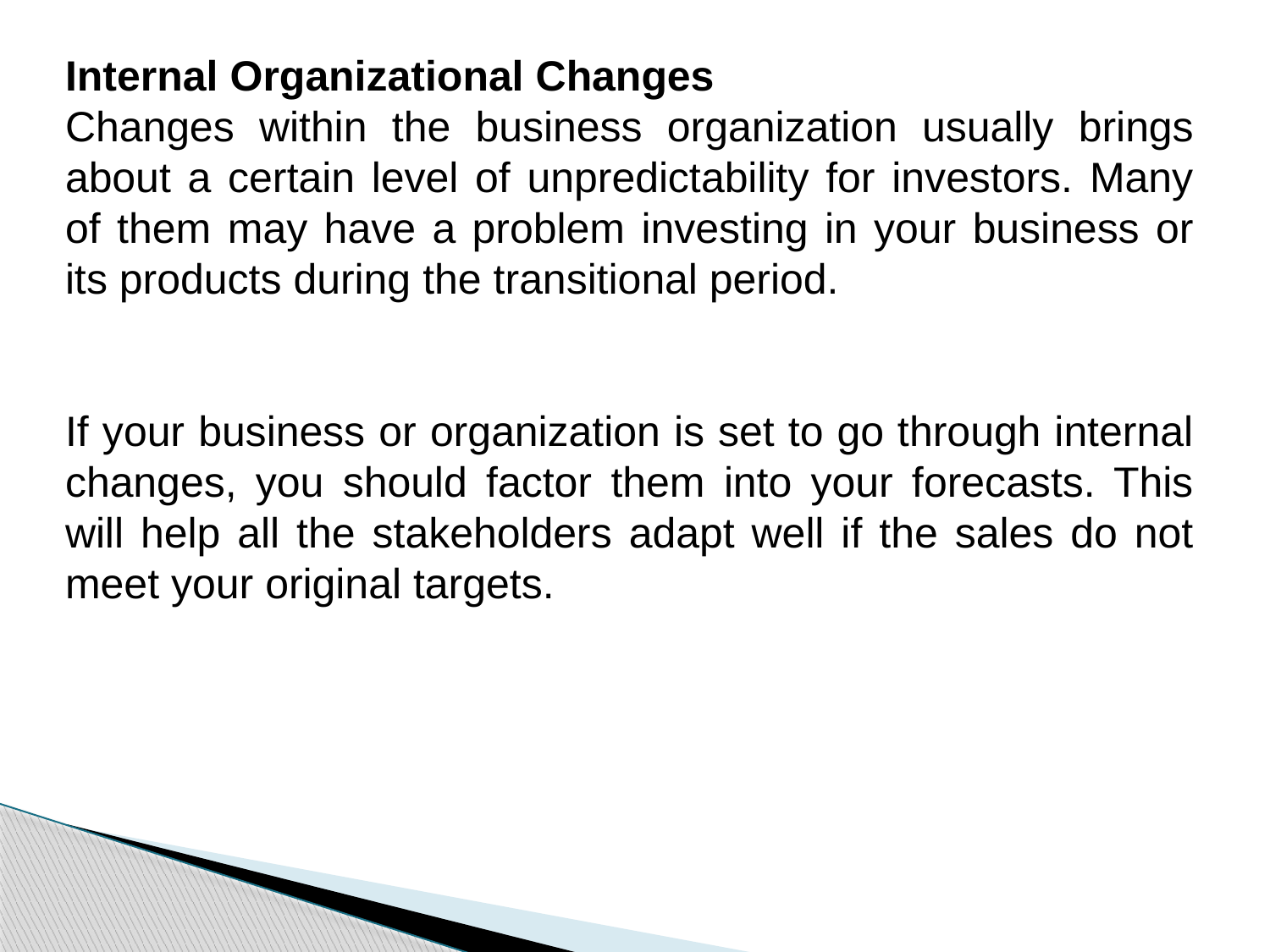

Internal Organizational Changes
Changes within the business organization usually brings about a certain level of unpredictability for investors. Many of them may have a problem investing in your business or its products during the transitional period.

If your business or organization is set to go through internal changes, you should factor them into your forecasts. This will help all the stakeholders adapt well if the sales do not meet your original targets.